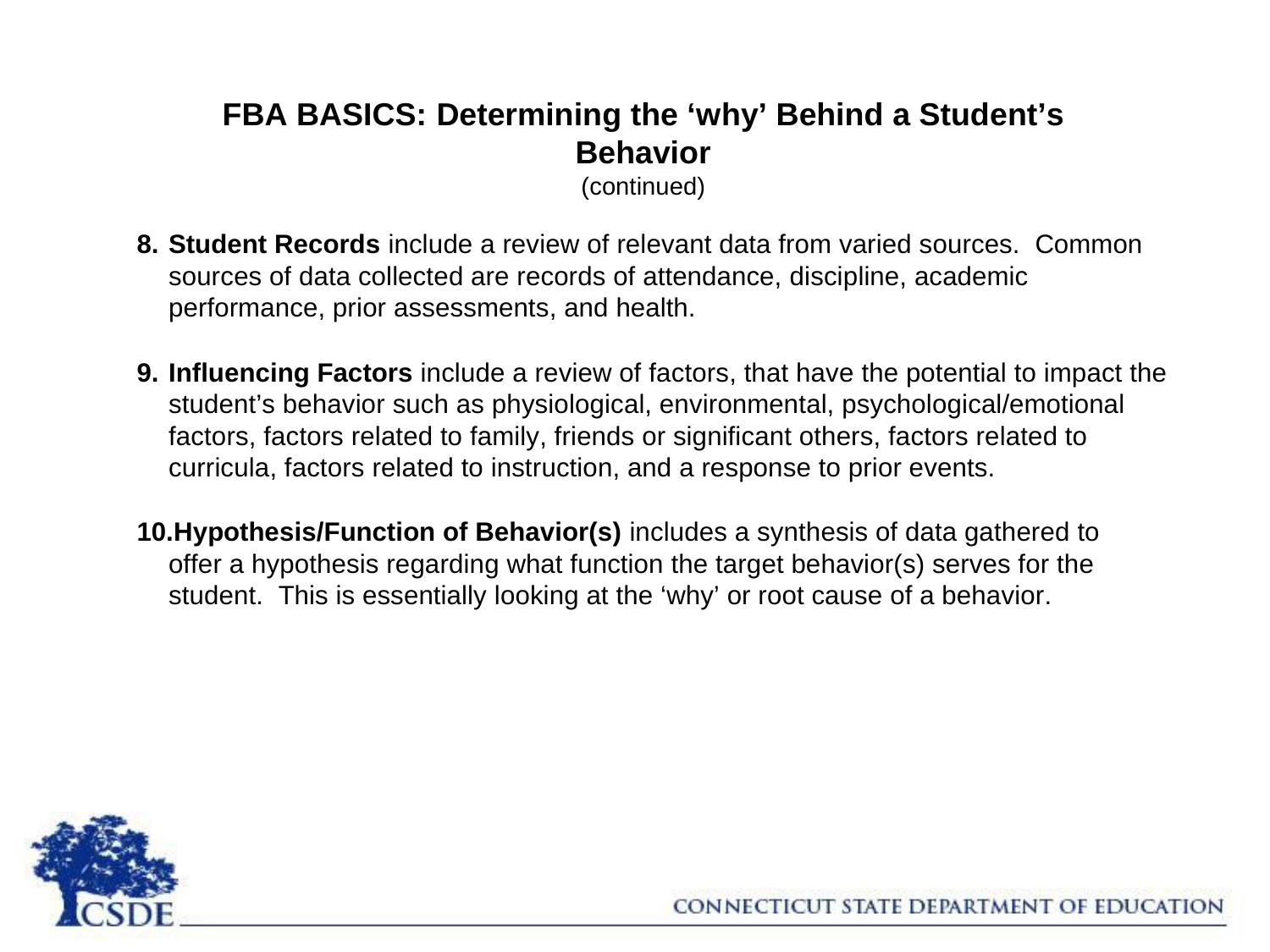

FBA BASICS: Determining the ‘why’ Behind a Student’s Behavior
(continued)
Student Records include a review of relevant data from varied sources.  Common sources of data collected are records of attendance, discipline, academic performance, prior assessments, and health.

Influencing Factors include a review of factors, that have the potential to impact the student’s behavior such as physiological, environmental, psychological/emotional factors, factors related to family, friends or significant others, factors related to curricula, factors related to instruction, and a response to prior events.

Hypothesis/Function of Behavior(s) includes a synthesis of data gathered to offer a hypothesis regarding what function the target behavior(s) serves for the student.  This is essentially looking at the ‘why’ or root cause of a behavior.